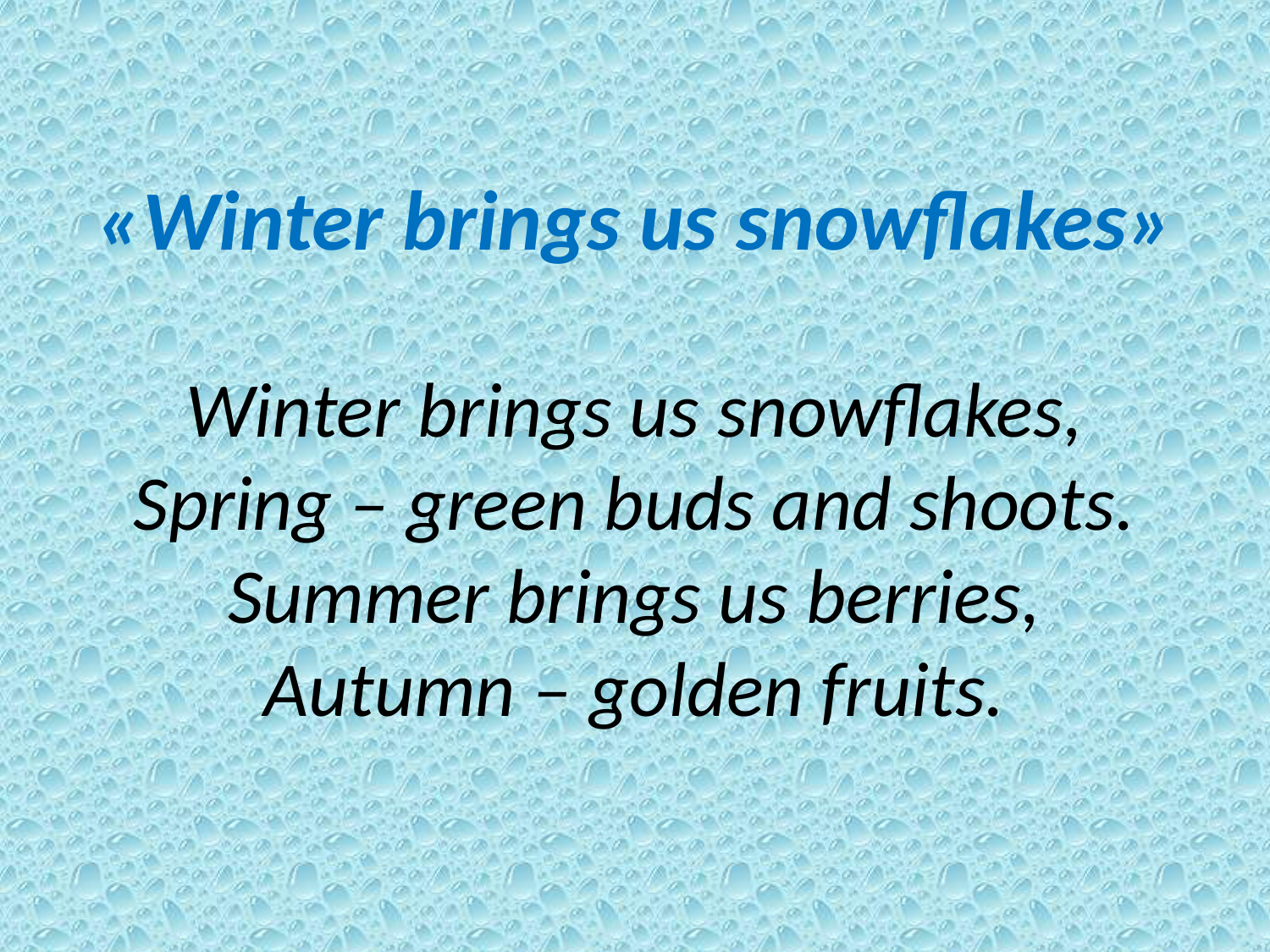

# «Winter brings us snowflakes» Winter brings us snowflakes, Spring – green buds and shoots. Summer brings us berries, Autumn – golden fruits.